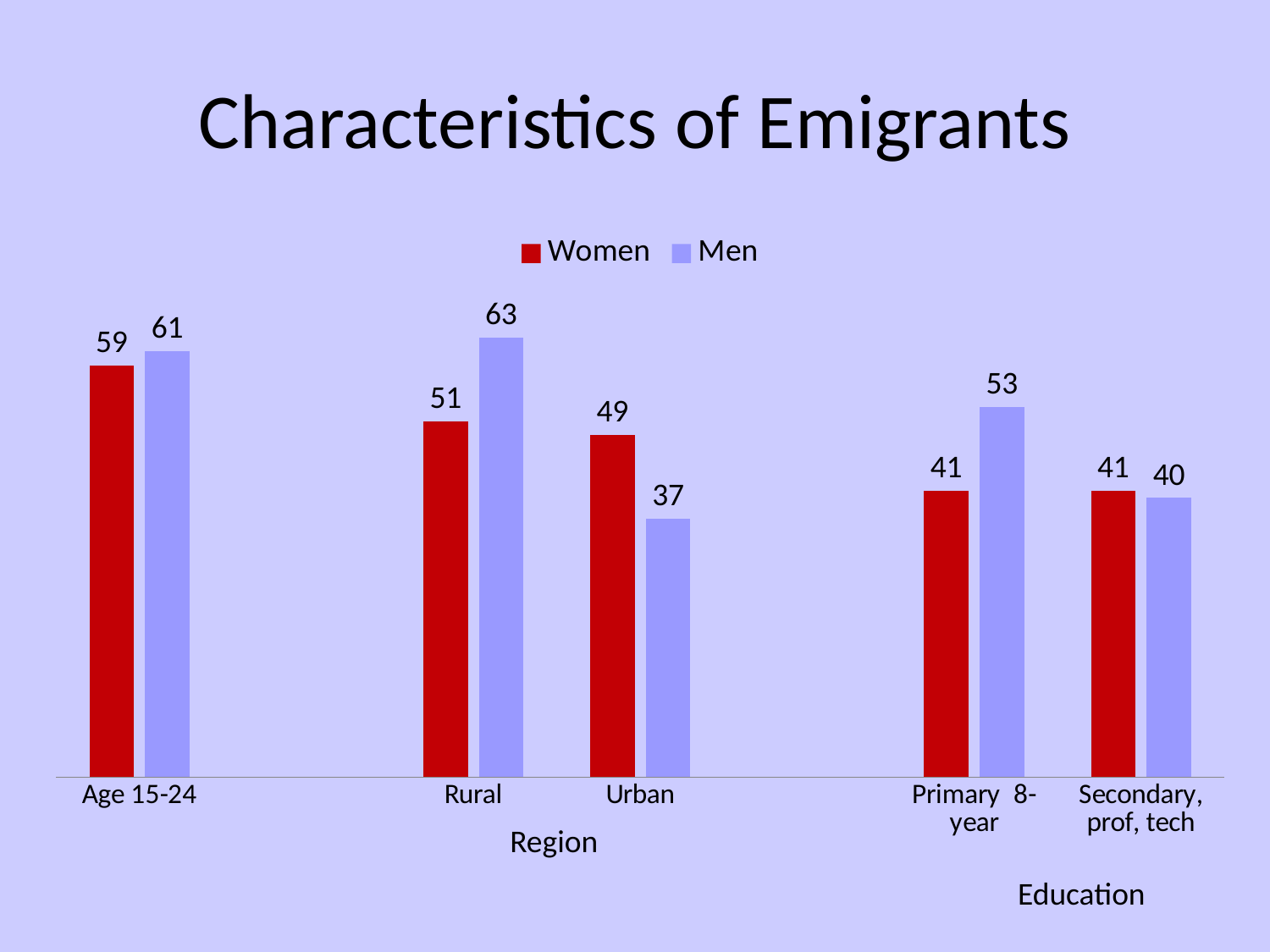

# Characteristics of Emigrants

### Chart

| Category | Women | Men |
|---|---|---|
| Age 15-24 | 59.0 | 61.0 |
|  | None | None |
| Rural | 51.0 | 63.0 |
| Urban | 49.0 | 37.0 |
|  | None | None |
| Primary  8-year | 41.0 | 53.0 |
| Secondary, prof, tech | 41.0 | 40.0 |
Region
Education